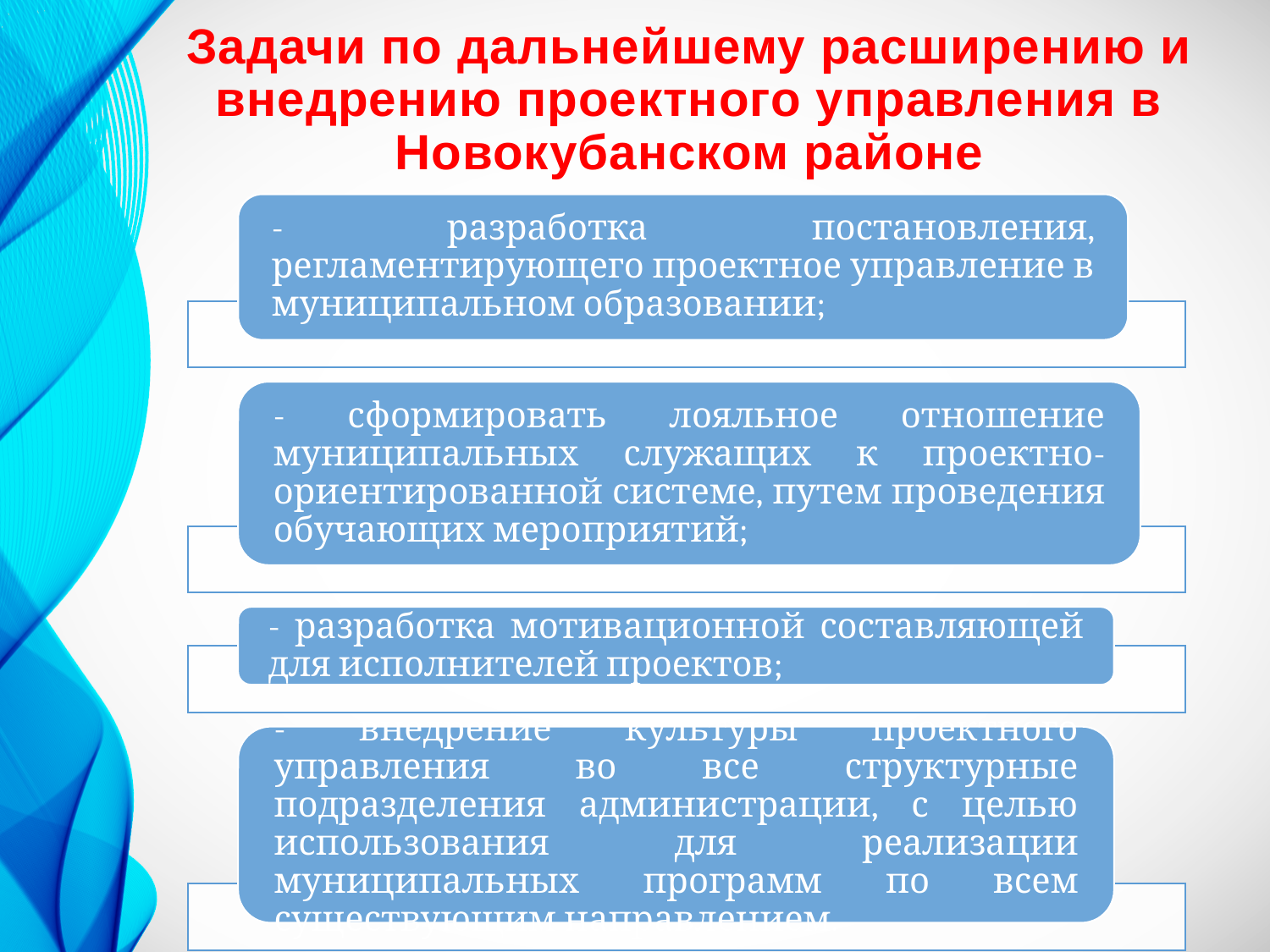

# Задачи по дальнейшему расширению и внедрению проектного управления в Новокубанском районе
- разработка постановления, регламентирующего проектное управление в муниципальном образовании;
- сформировать лояльное отношение муниципальных служащих к проектно-ориентированной системе, путем проведения обучающих мероприятий;
- разработка мотивационной составляющей для исполнителей проектов;
- внедрение культуры проектного управления во все структурные подразделения администрации, с целью использования для реализации муниципальных программ по всем существующим направлением.